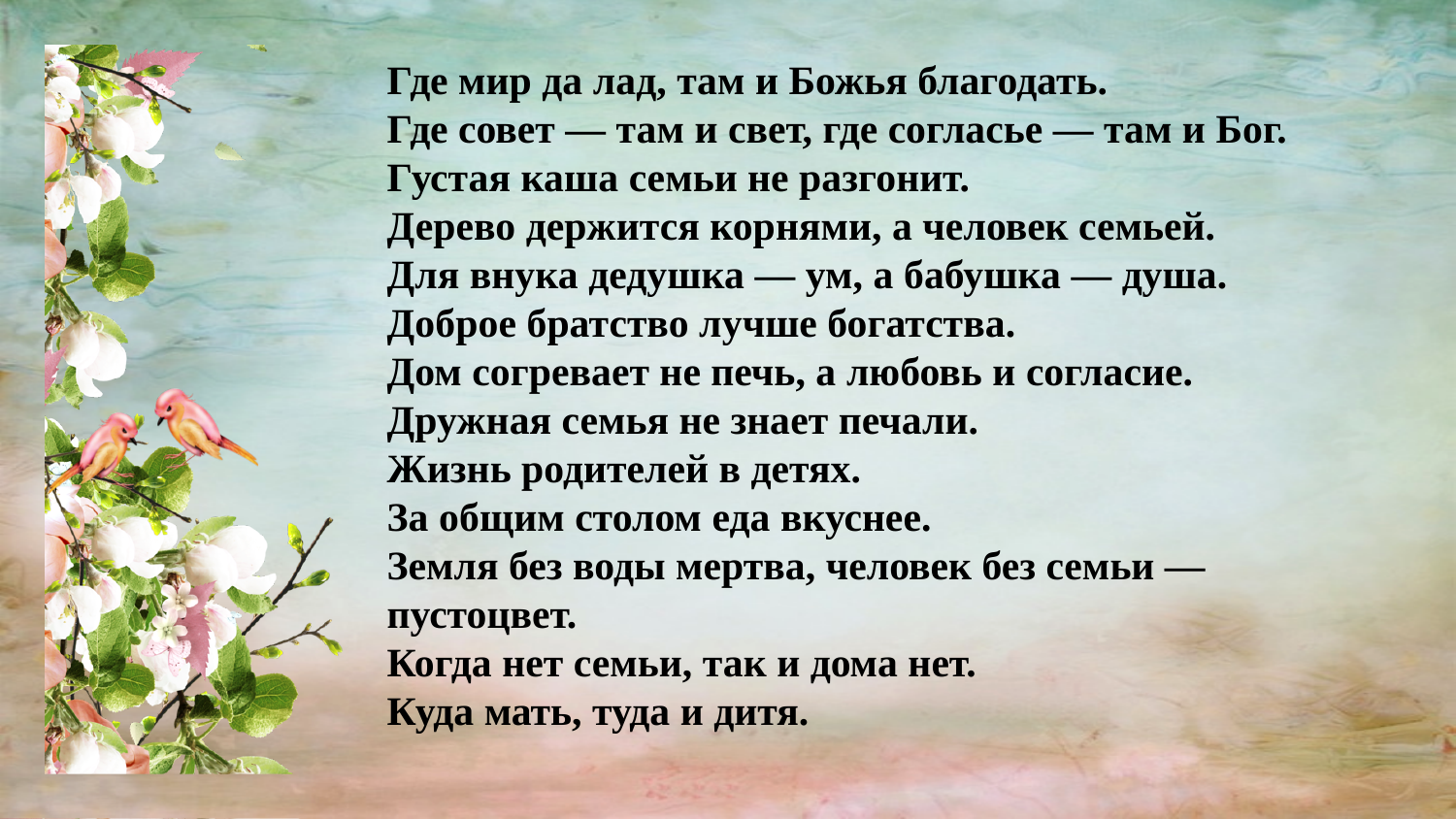

Где мир да лад, там и Божья благодать.
Где совет — там и свет, где согласье — там и Бог.
Густая каша семьи не разгонит.
Дерево держится корнями, а человек семьей.
Для внука дедушка — ум, а бабушка — душа.
Доброе братство лучше богатства.
Дом согревает не печь, а любовь и согласие.
Дружная семья не знает печали.
Жизнь родителей в детях.
За общим столом еда вкуснее.
Земля без воды мертва, человек без семьи — пустоцвет.
Когда нет семьи, так и дома нет.
Куда мать, туда и дитя.